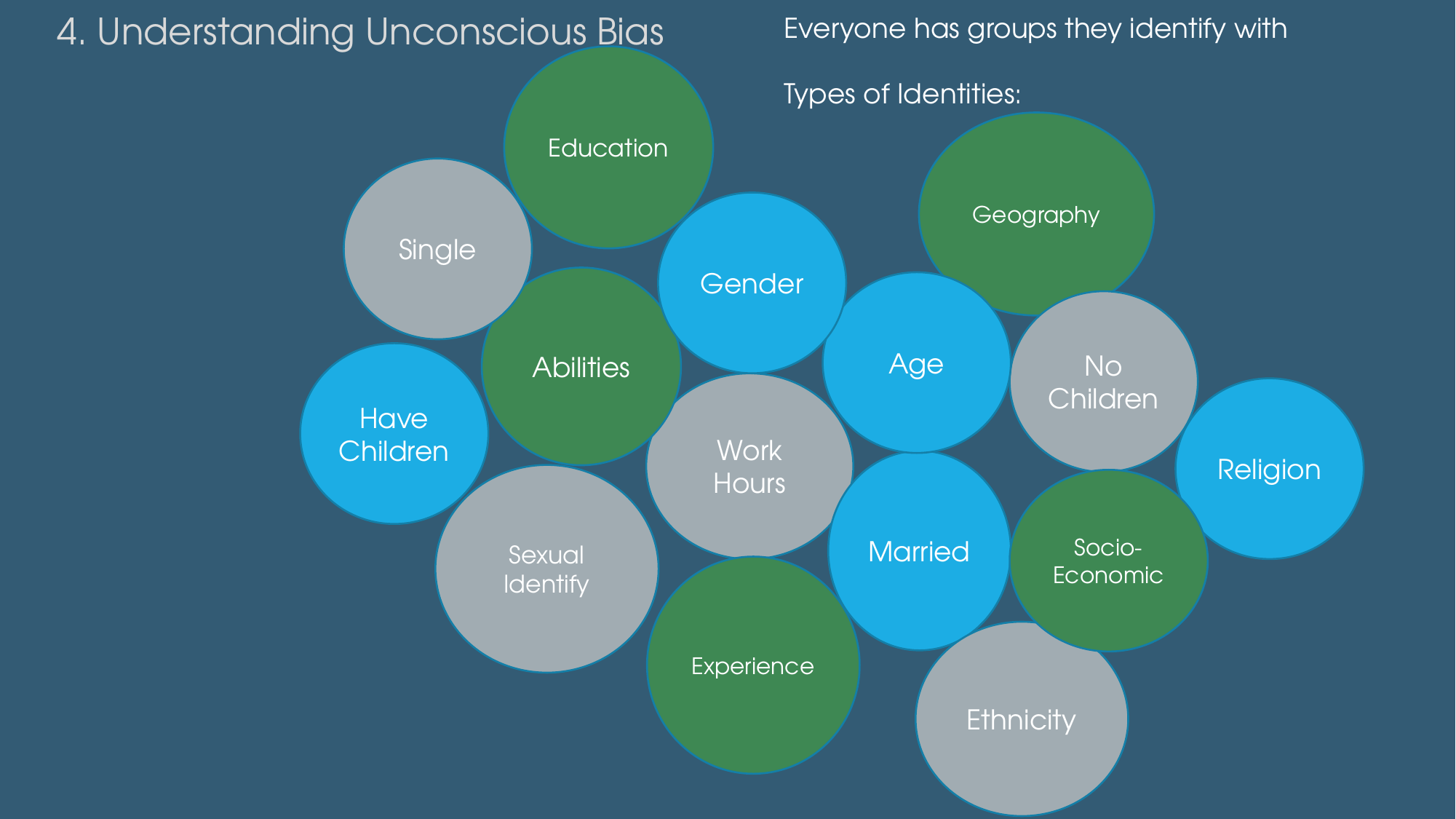

4. Understanding Unconscious Bias
Everyone has groups they identify with

Types of Identities:

Education
Geography
Single
Gender
Abilities
Age
No Children
Have Children
Work Hours
Religion
Married
Sexual Identify
Socio-Economic
Experience
Ethnicity
16